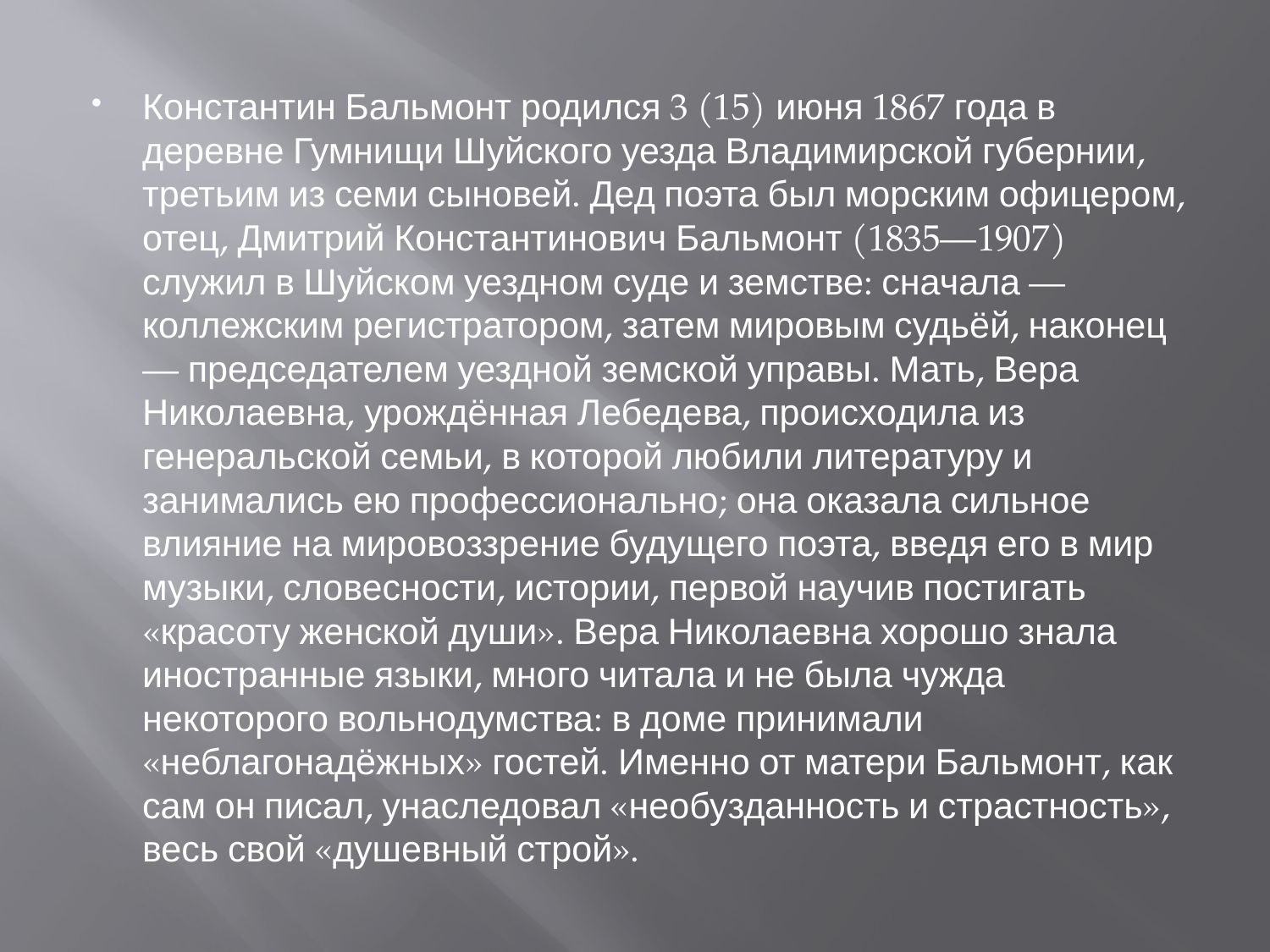

#

Константин Бальмонт родился 3 (15) июня 1867 года в деревне Гумнищи Шуйского уезда Владимирской губернии, третьим из семи сыновей. Дед поэта был морским офицером, отец, Дмитрий Константинович Бальмонт (1835—1907) служил в Шуйском уездном суде и земстве: сначала — коллежским регистратором, затем мировым судьёй, наконец — председателем уездной земской управы. Мать, Вера Николаевна, урождённая Лебедева, происходила из генеральской семьи, в которой любили литературу и занимались ею профессионально; она оказала сильное влияние на мировоззрение будущего поэта, введя его в мир музыки, словесности, истории, первой научив постигать «красоту женской души». Вера Николаевна хорошо знала иностранные языки, много читала и не была чужда некоторого вольнодумства: в доме принимали «неблагонадёжных» гостей. Именно от матери Бальмонт, как сам он писал, унаследовал «необузданность и страстность», весь свой «душевный строй».